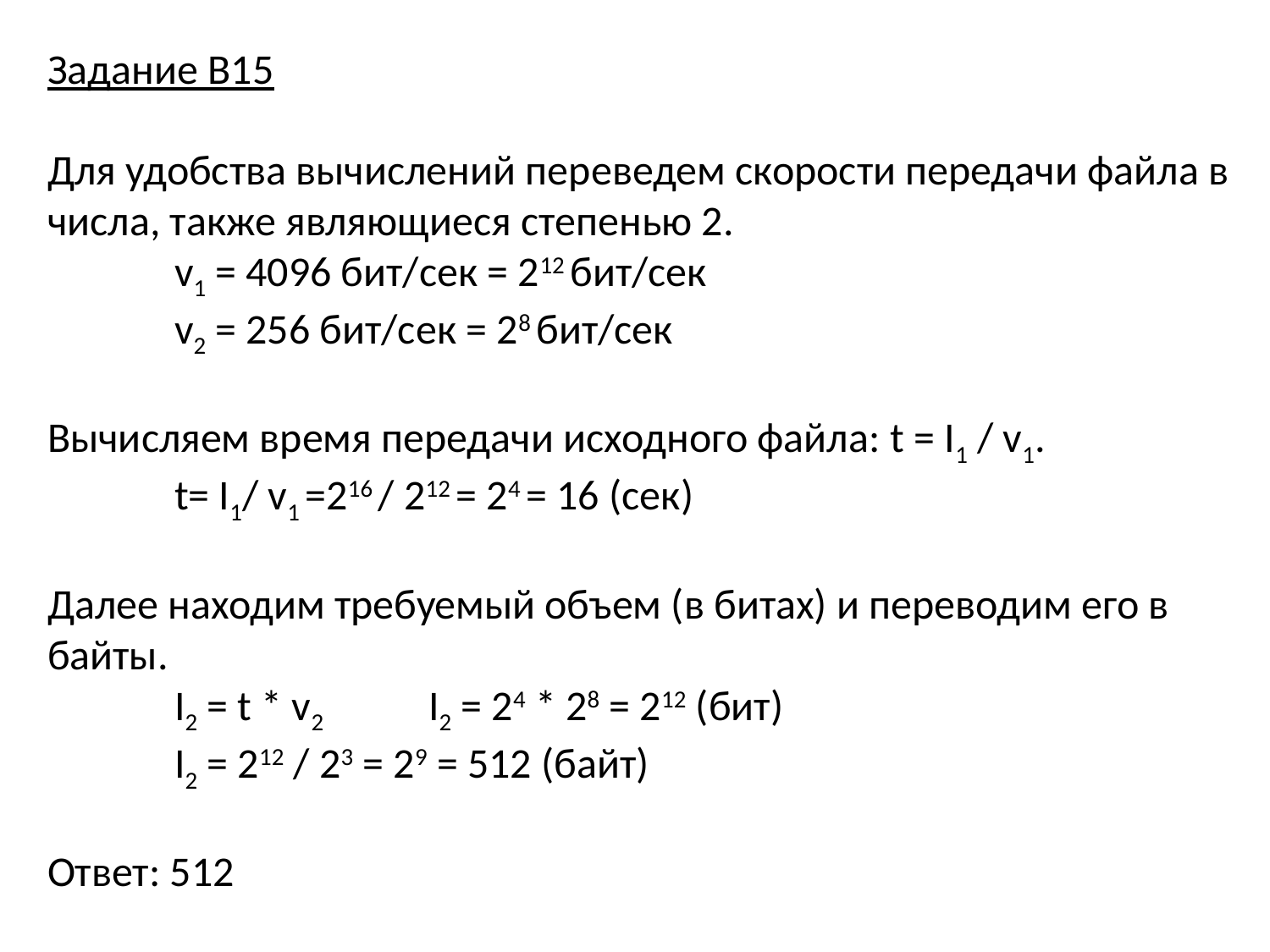

Задание В15
Для удобства вычислений переведем скорости передачи файла в числа, также являющиеся степенью 2.
	v1 = 4096 бит/сек = 212 бит/сек
	v2 = 256 бит/сек = 28 бит/сек

Вычисляем время передачи исходного файла: t = I1 / v1.
	t= I1/ v1 =216 / 212 = 24 = 16 (сек)

Далее находим требуемый объем (в битах) и переводим его в байты.
	I2 = t * v2	I2 = 24 * 28 = 212 (бит)
	I2 = 212 / 23 = 29 = 512 (байт)

Ответ: 512